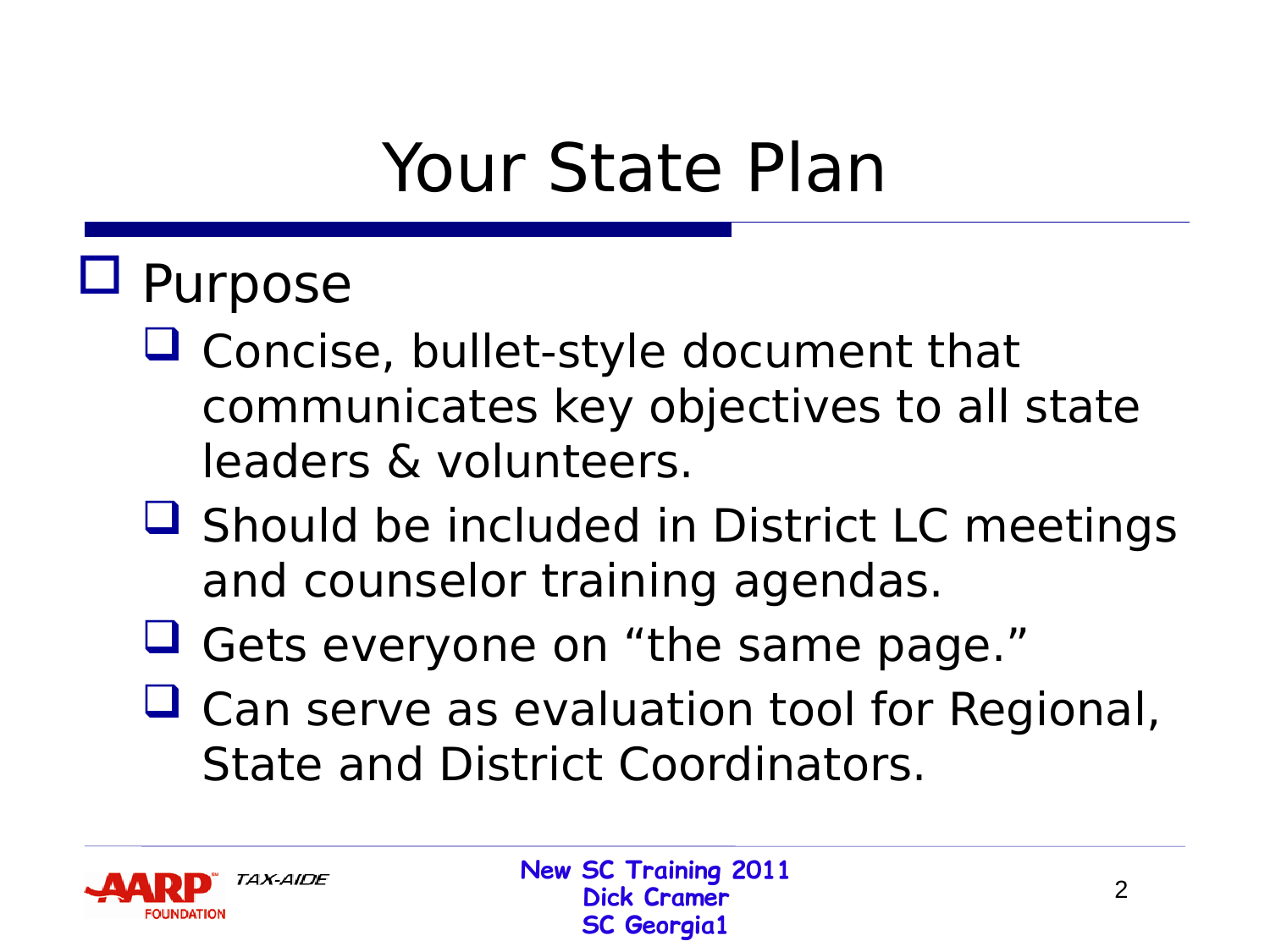

# Your State Plan
Purpose
Concise, bullet-style document that communicates key objectives to all state leaders & volunteers.
Should be included in District LC meetings and counselor training agendas.
Gets everyone on “the same page.”
Can serve as evaluation tool for Regional, State and District Coordinators.